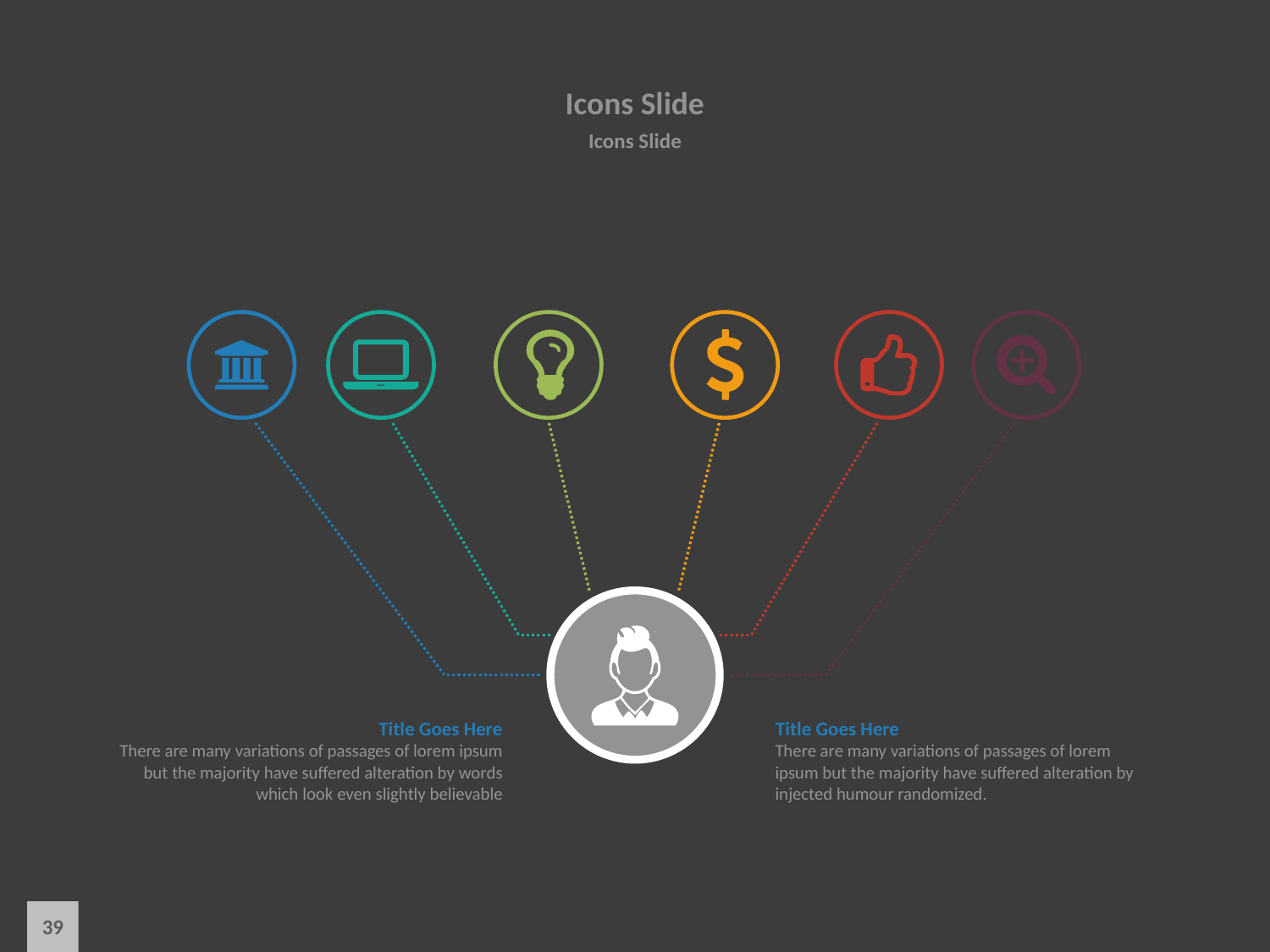

# Icons Slide
Icons Slide

Title Goes Here
Title Goes Here
There are many variations of passages of lorem ipsum but the majority have suffered alteration by words which look even slightly believable
There are many variations of passages of lorem ipsum but the majority have suffered alteration by injected humour randomized.